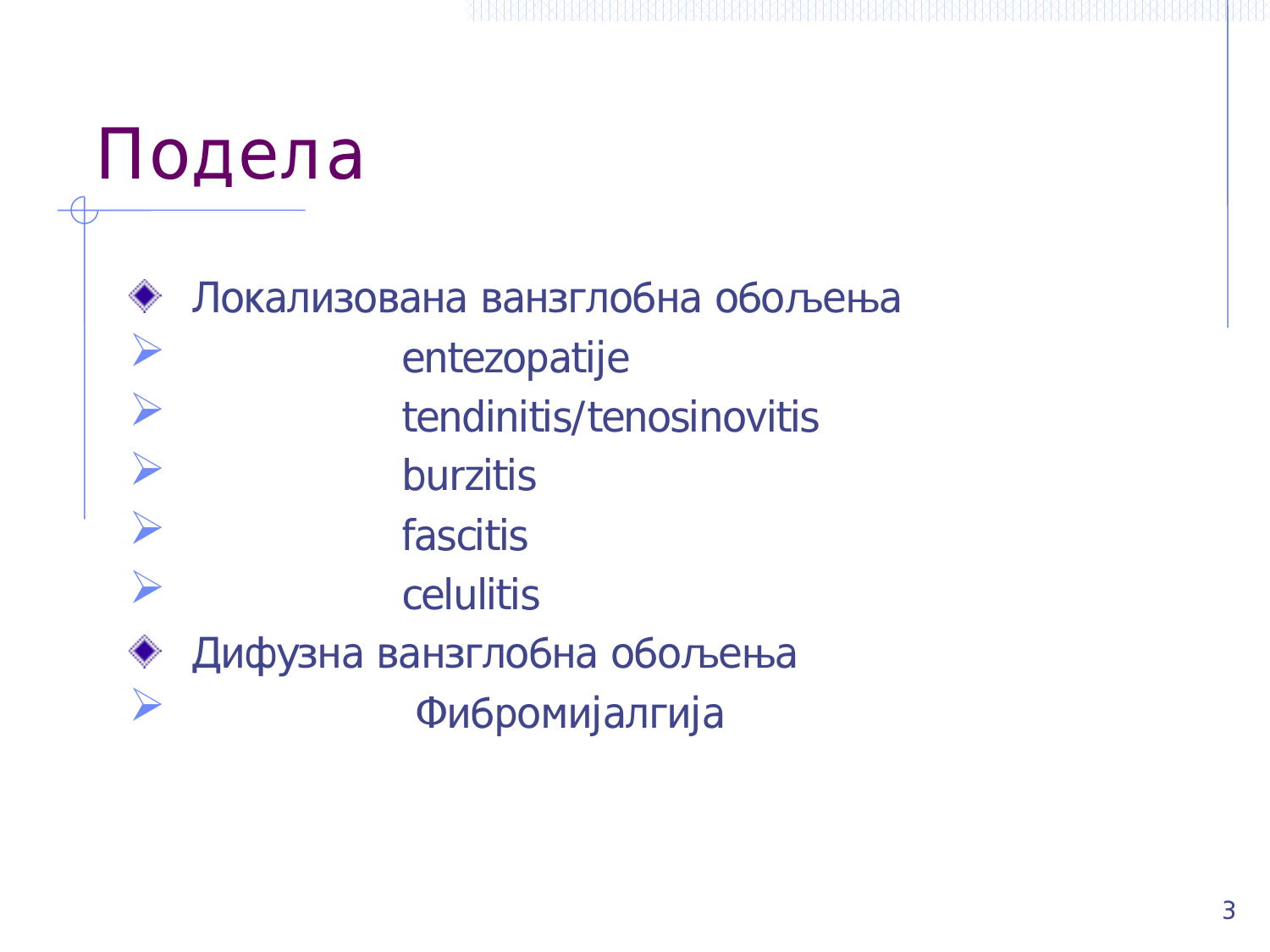

# Подела
Локализована ванзглобна обољења
                entezopatije
                tendinitis/tenosinovitis
                burzitis
                fascitis
                celulitis
Дифузна ванзглобна обољења
                 Фибромијалгија
3